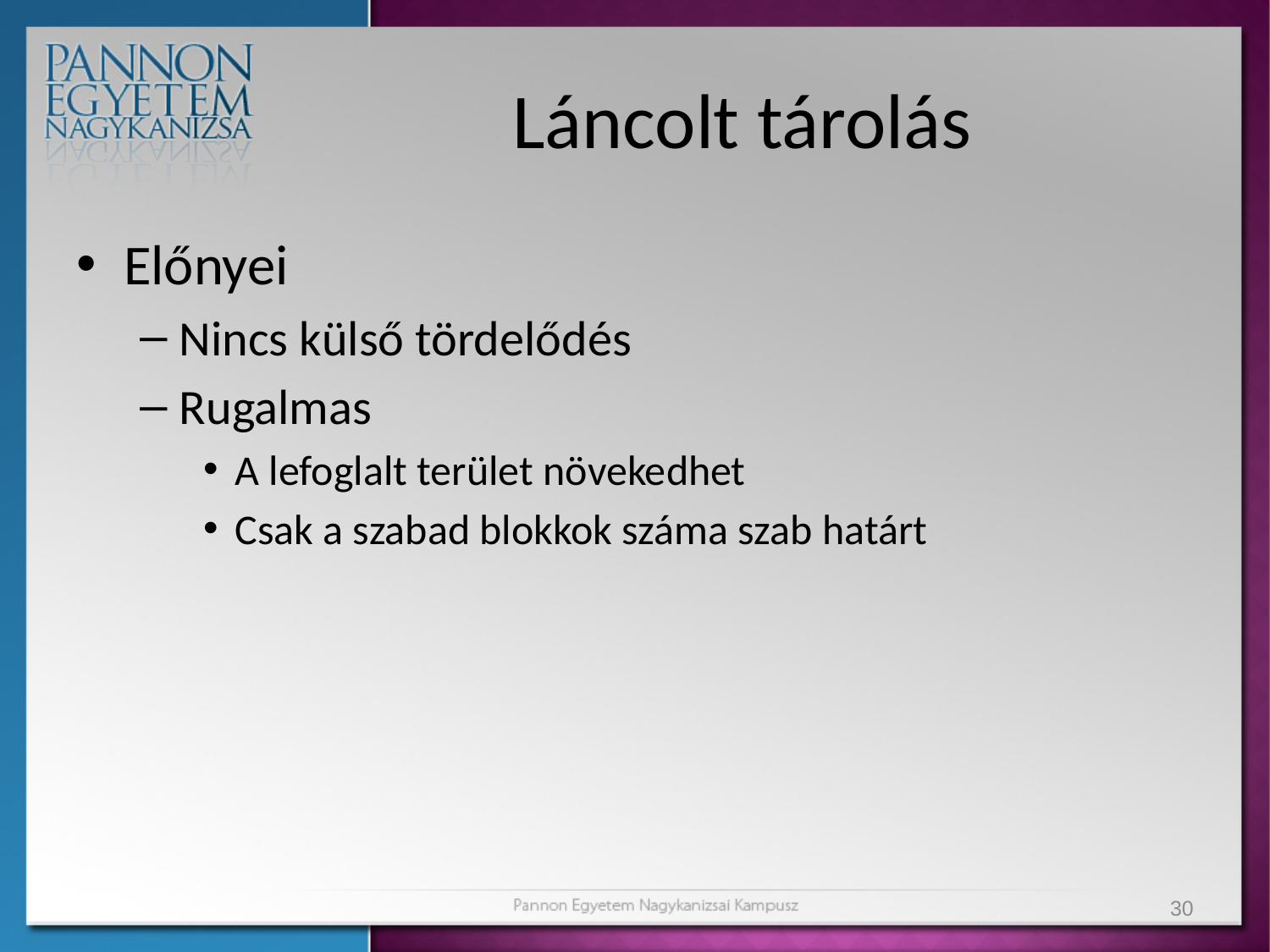

# Láncolt tárolás
Előnyei
Nincs külső tördelődés
Rugalmas
A lefoglalt terület növekedhet
Csak a szabad blokkok száma szab határt
30